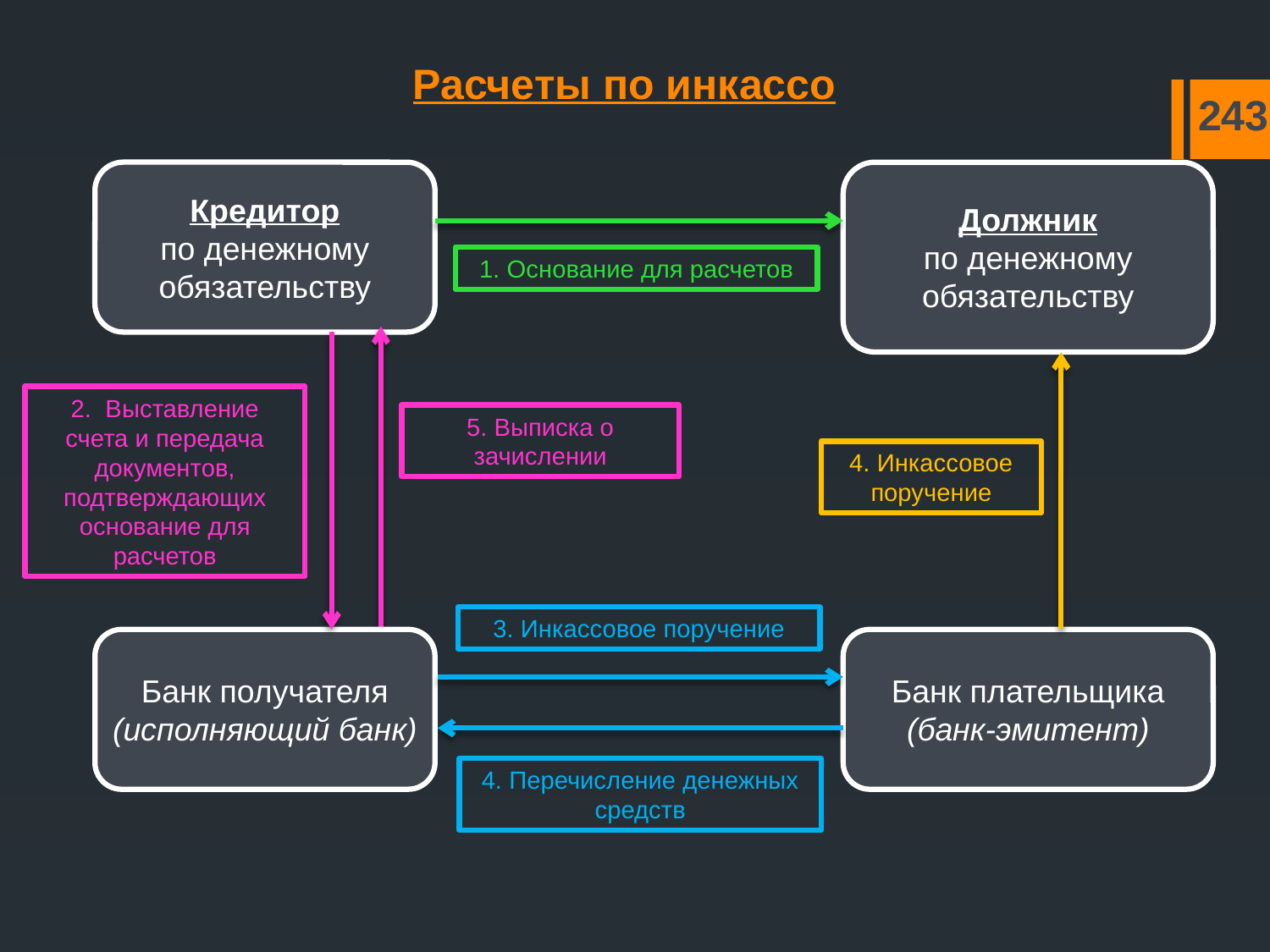

# Расчеты по инкассо
243
Кредитор
по денежному обязательству
Должник
по денежному обязательству
1. Основание для расчетов
2.  Выставление счета и передача документов, подтверждающих основание для расчетов
5. Выписка о зачислении
4. Инкассовое поручение
3. Инкассовое поручение
Банк получателя
(исполняющий банк)
Банк плательщика
(банк-эмитент)
4. Перечисление денежных средств